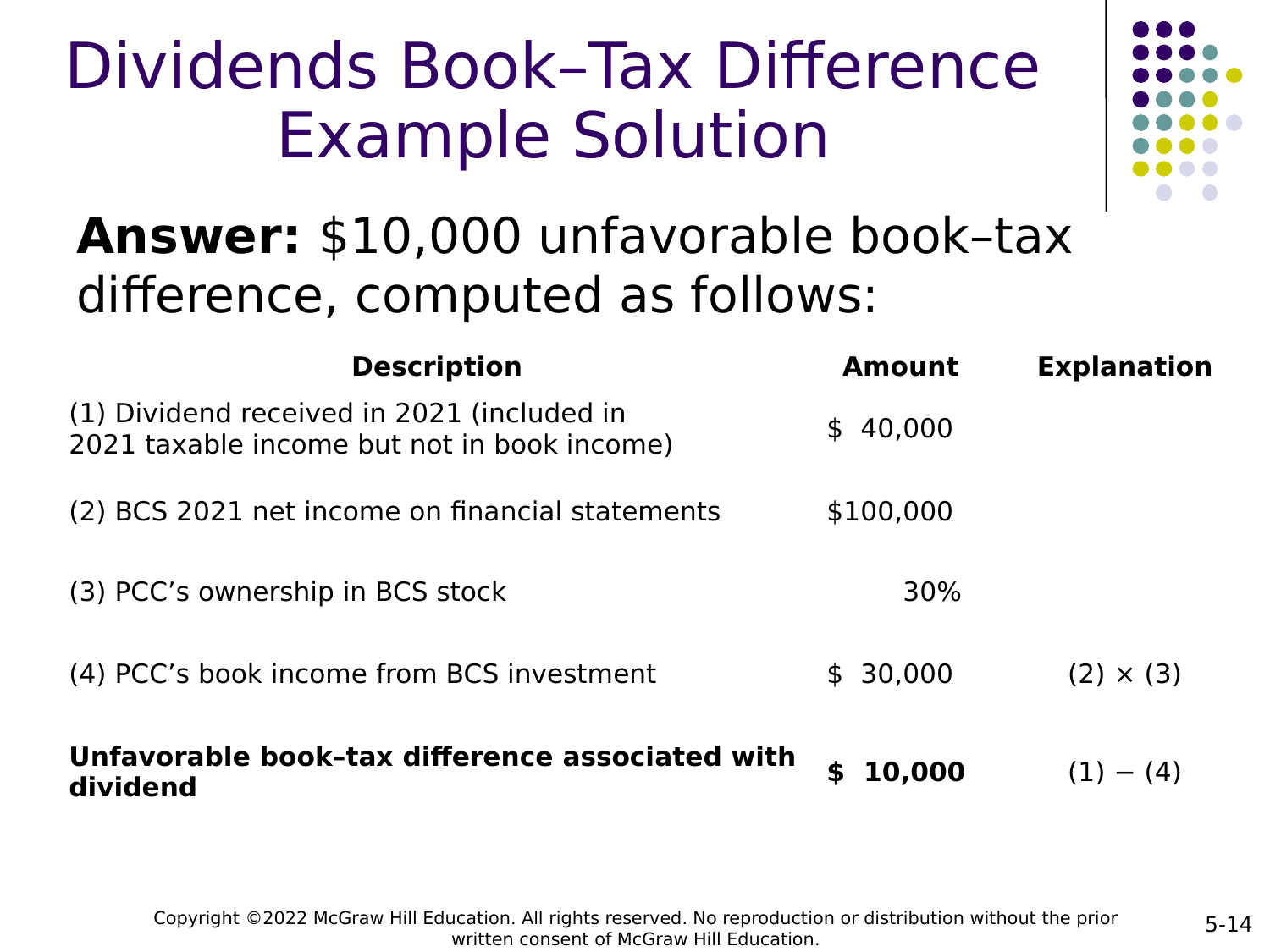

# Dividends Book–Tax Difference Example Solution
Answer: $10,000 unfavorable book–tax difference, computed as follows:
| Description | Amount | Explanation |
| --- | --- | --- |
| (1) Dividend received in 2021 (included in 2021 taxable income but not in book income) | $  40,000 |  |
| (2) BCS 2021 net income on financial statements | $100,000 |  |
| (3) PCC’s ownership in BCS stock | 30% |  |
| (4) PCC’s book income from BCS investment | $  30,000 | (2) × (3) |
| Unfavorable book–tax difference associated with dividend | $  10,000 | (1) − (4) |
5-14